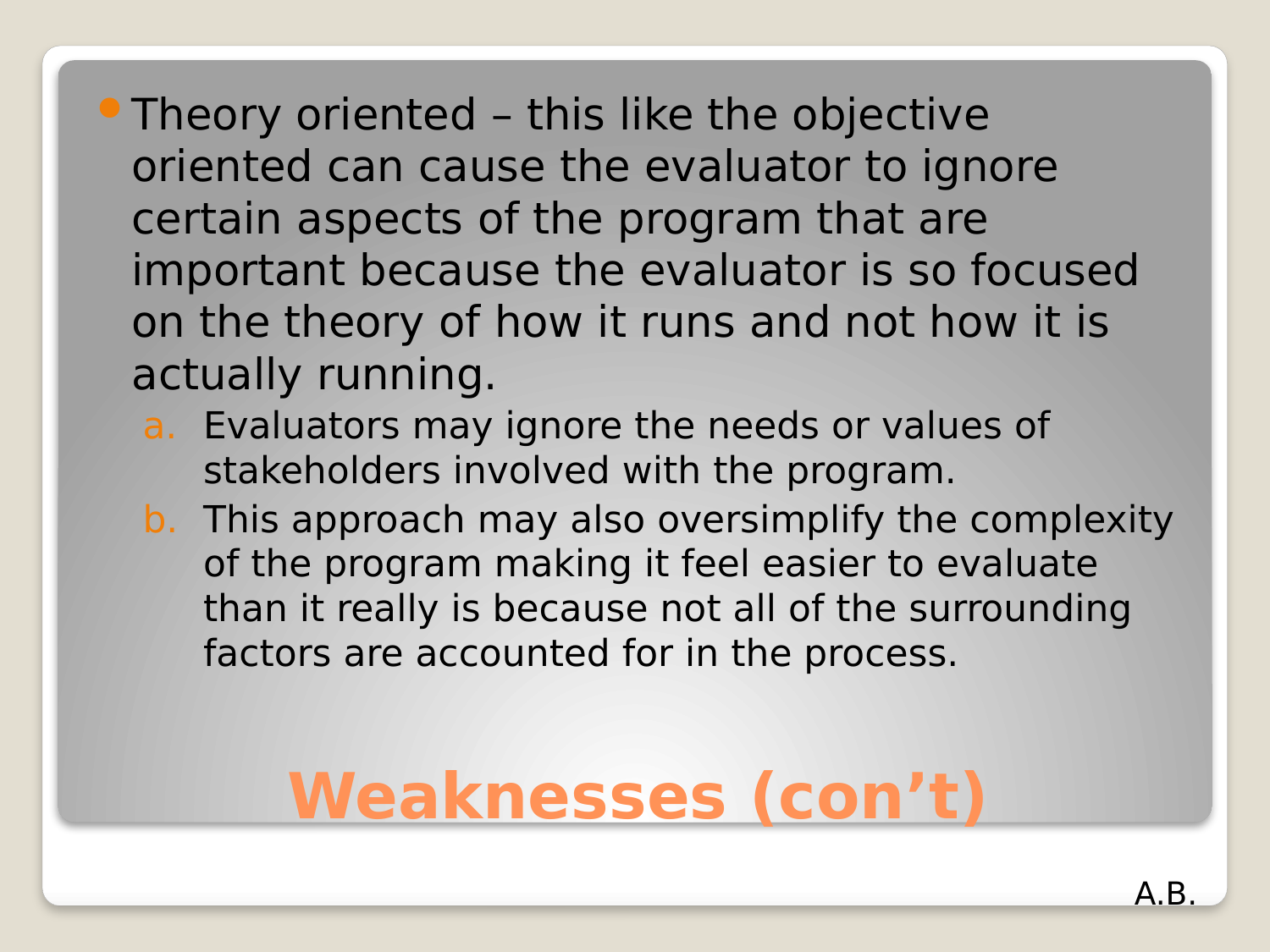

Theory oriented – this like the objective oriented can cause the evaluator to ignore certain aspects of the program that are important because the evaluator is so focused on the theory of how it runs and not how it is actually running.
Evaluators may ignore the needs or values of stakeholders involved with the program.
This approach may also oversimplify the complexity of the program making it feel easier to evaluate than it really is because not all of the surrounding factors are accounted for in the process.

# Weaknesses (con’t)
A.B.